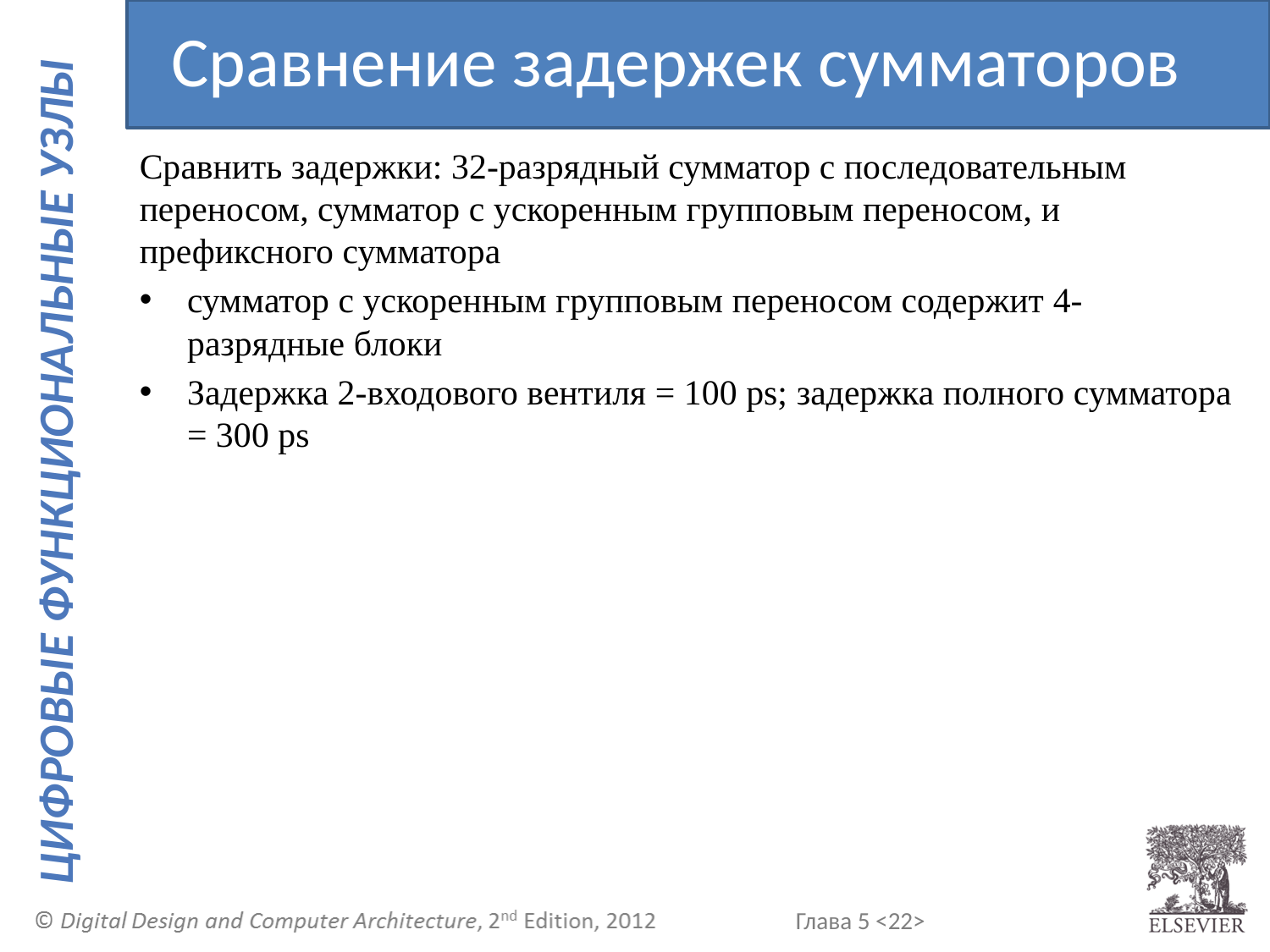

Сравнение задержек сумматоров
Сравнить задержки: 32-разрядный сумматор с последовательным переносом, сумматор с ускоренным групповым переносом, и префиксного сумматора
сумматор с ускоренным групповым переносом содержит 4-разрядные блоки
Задержка 2-входового вентиля = 100 ps; задержка полного сумматора = 300 ps